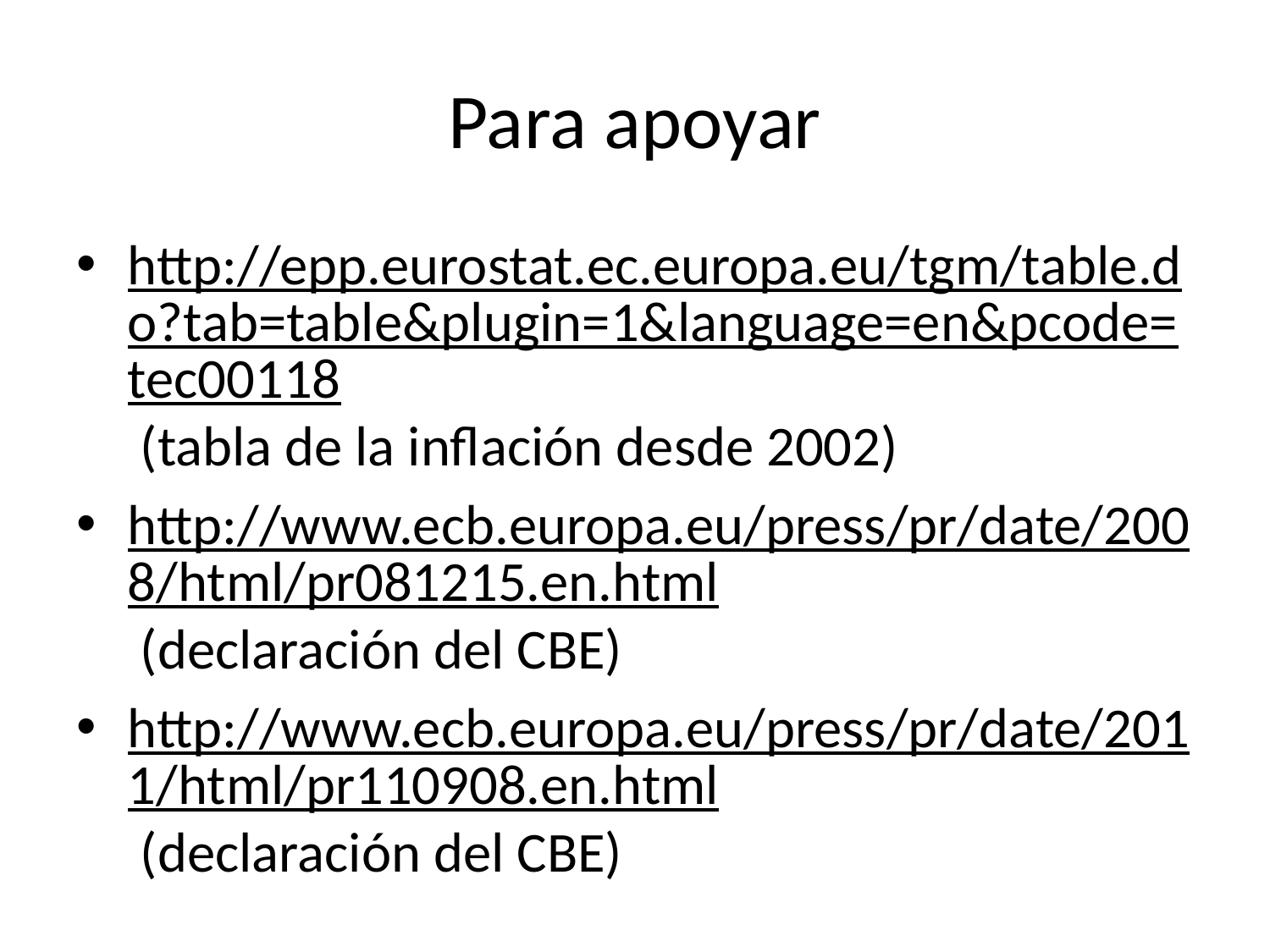

# Para apoyar
http://epp.eurostat.ec.europa.eu/tgm/table.do?tab=table&plugin=1&language=en&pcode=tec00118 (tabla de la inflación desde 2002)
http://www.ecb.europa.eu/press/pr/date/2008/html/pr081215.en.html (declaración del CBE)
http://www.ecb.europa.eu/press/pr/date/2011/html/pr110908.en.html (declaración del CBE)